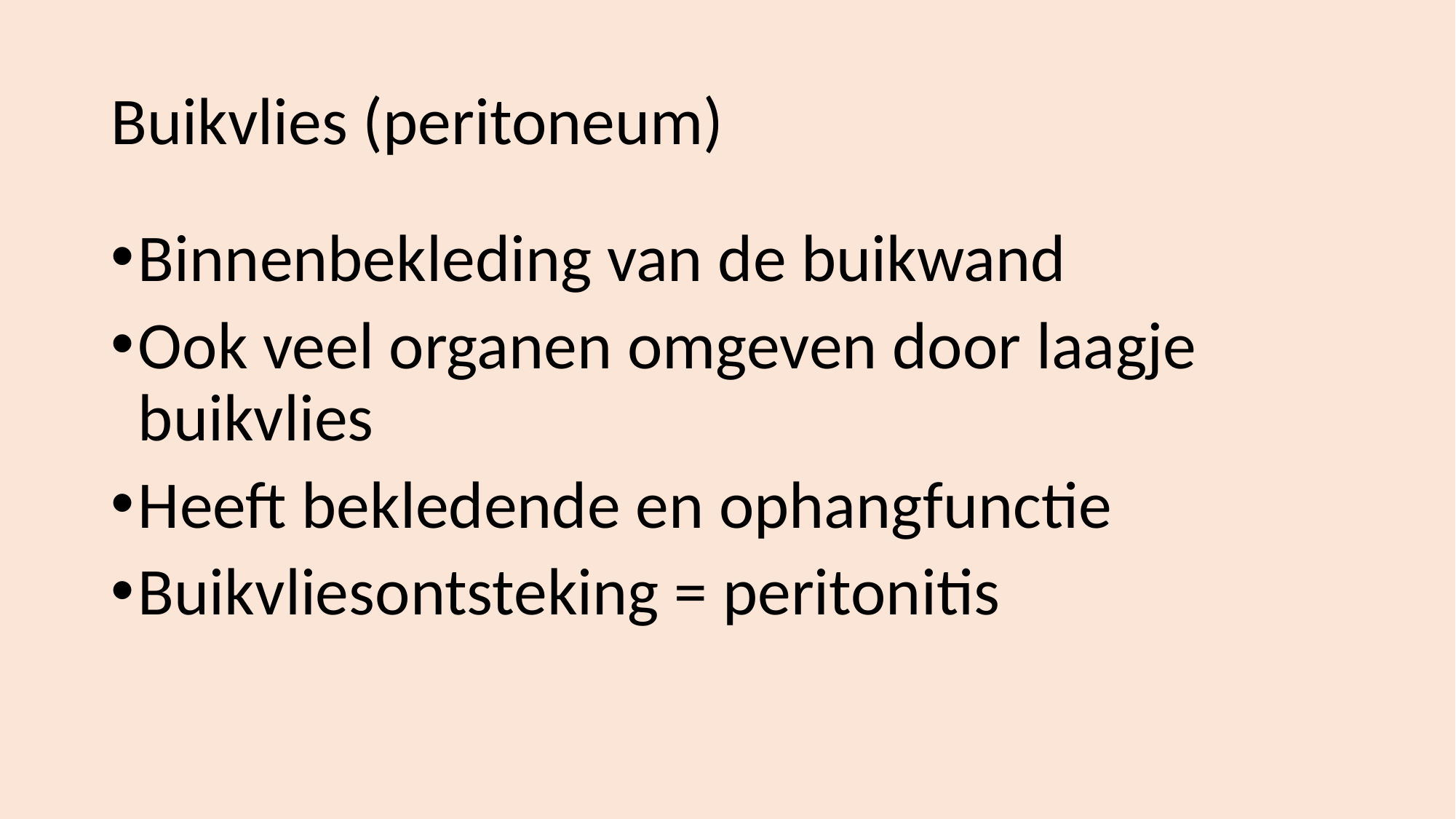

# Buikvlies (peritoneum)
Binnenbekleding van de buikwand
Ook veel organen omgeven door laagje buikvlies
Heeft bekledende en ophangfunctie
Buikvliesontsteking = peritonitis